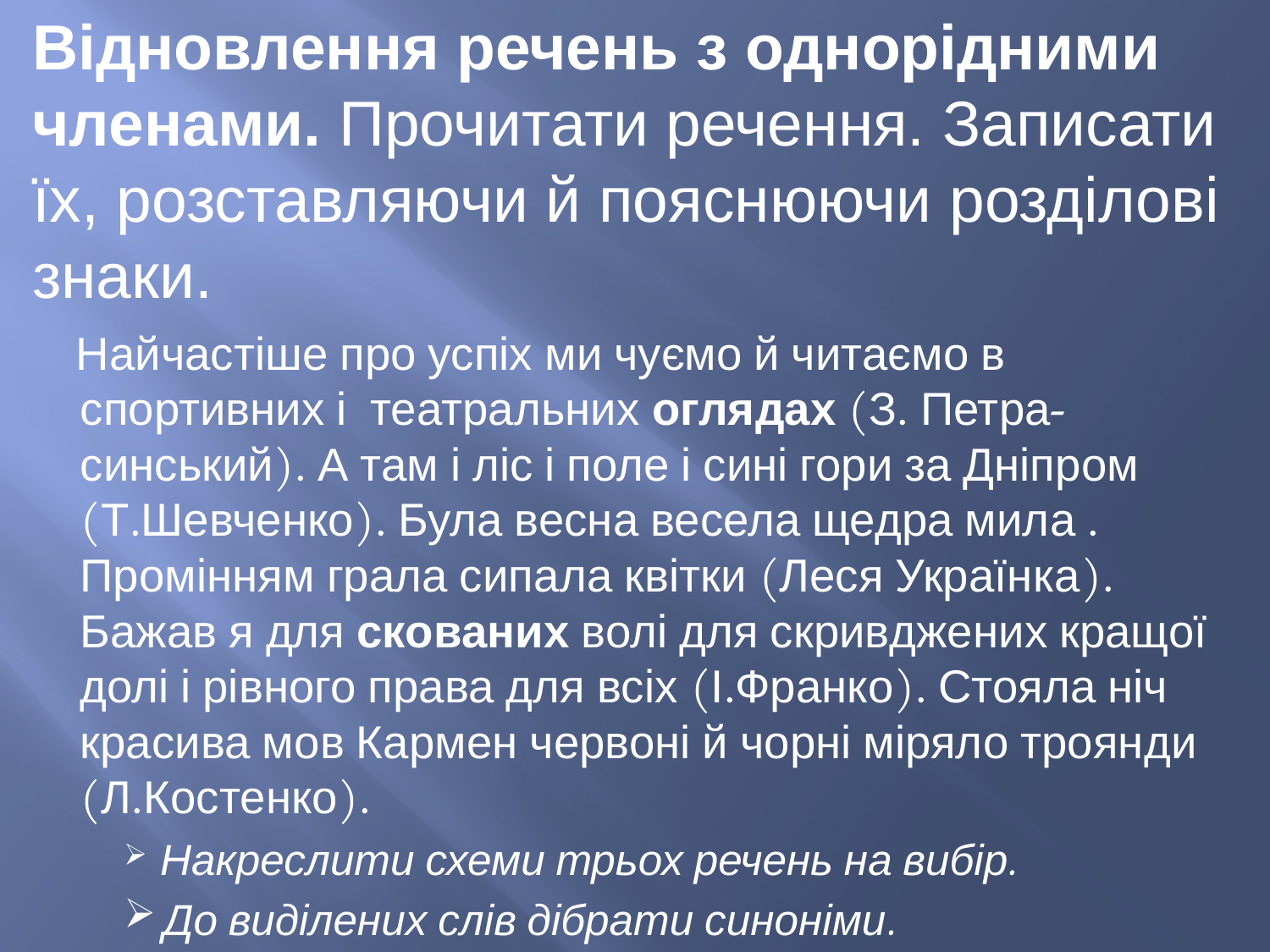

# Відновлення речень з однорідними членами. Прочитати речення. Записати їх, розставляючи й пояснюючи розділові знаки.
    Найчастіше про успіх ми чуємо й читаємо в спортивних і  театральних оглядах (З. Петра-        синський). А там і ліс і поле і сині гори за Дніпром (Т.Шевченко). Була весна весела щедра мила . Промінням грала сипала квітки (Леся Українка). Бажав я для скованих волі для скривджених кращої долі і рівного права для всіх (І.Франко). Стояла ніч красива мов Кармен червоні й чорні міряло троянди (Л.Костенко).
 Накреслити схеми трьох речень на вибір.
 До виділених слів дібрати синоніми.